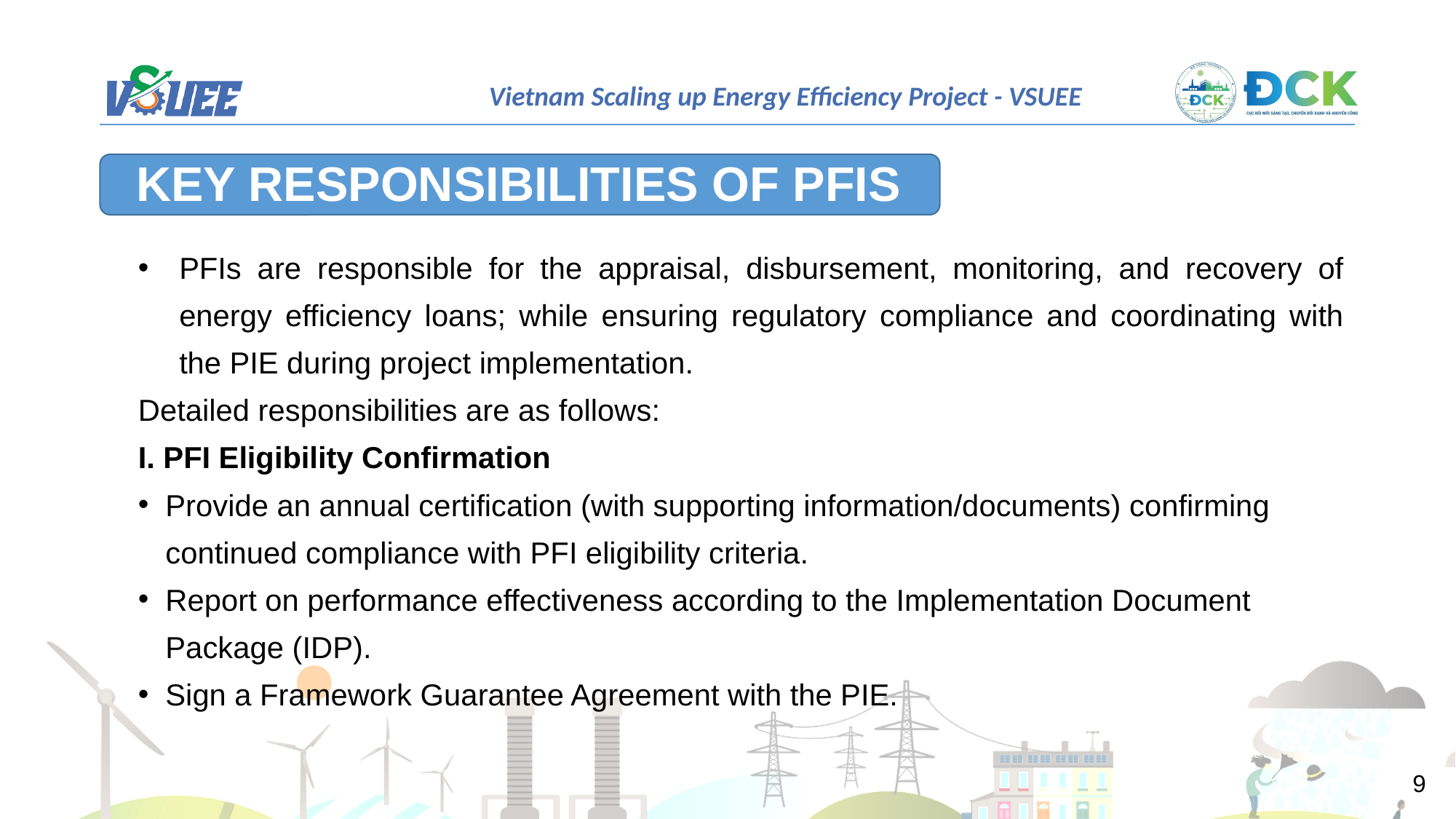

KEY RESPONSIBILITIES OF PFIS
PFIs are responsible for the appraisal, disbursement, monitoring, and recovery of energy efficiency loans; while ensuring regulatory compliance and coordinating with the PIE during project implementation.
Detailed responsibilities are as follows:
I. PFI Eligibility Confirmation
Provide an annual certification (with supporting information/documents) confirming continued compliance with PFI eligibility criteria.
Report on performance effectiveness according to the Implementation Document Package (IDP).
Sign a Framework Guarantee Agreement with the PIE.
9